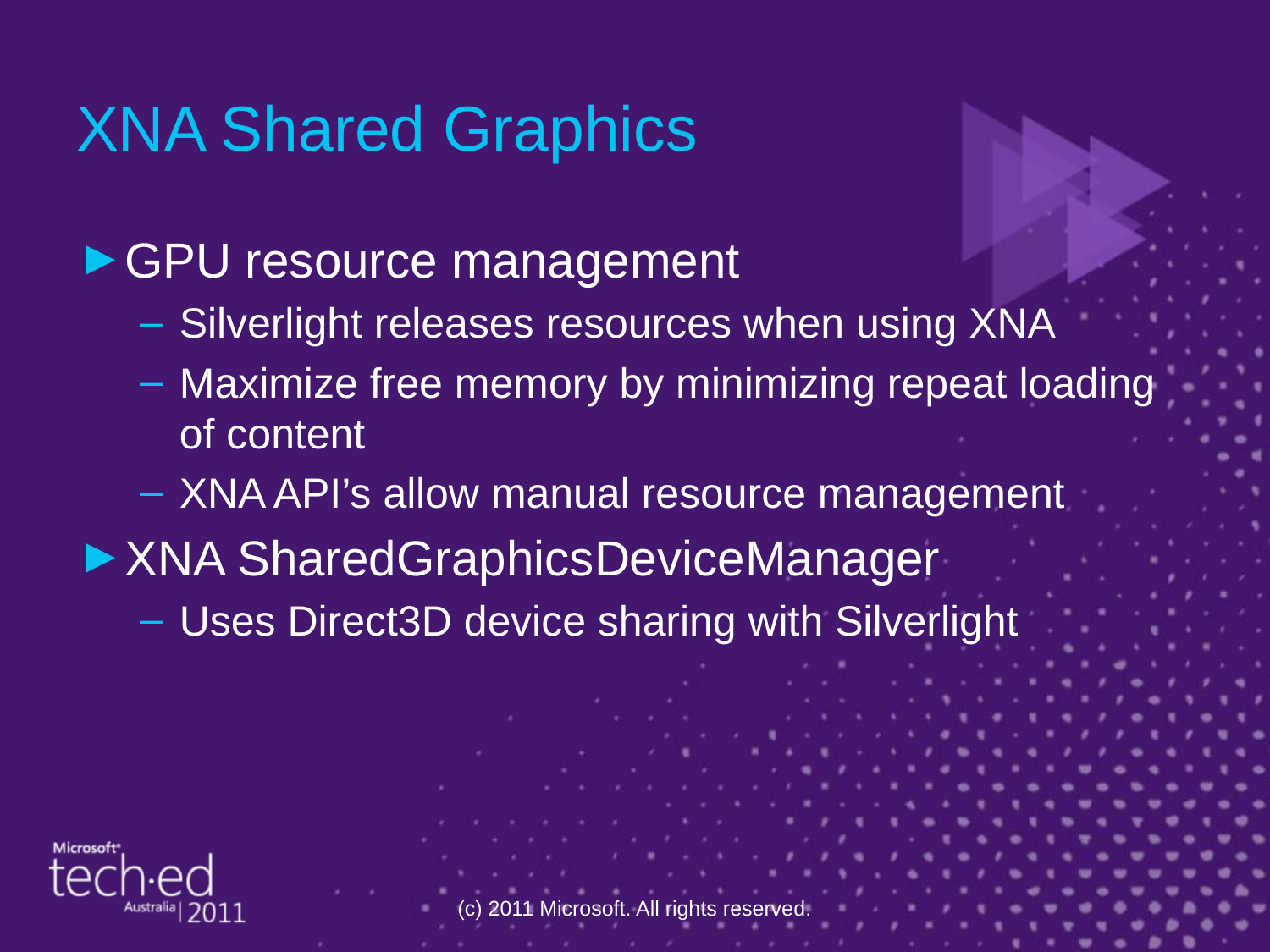

# XNA Shared Graphics
GPU resource management
Silverlight releases resources when using XNA
Maximize free memory by minimizing repeat loading of content
XNA API’s allow manual resource management
XNA SharedGraphicsDeviceManager
Uses Direct3D device sharing with Silverlight
(c) 2011 Microsoft. All rights reserved.